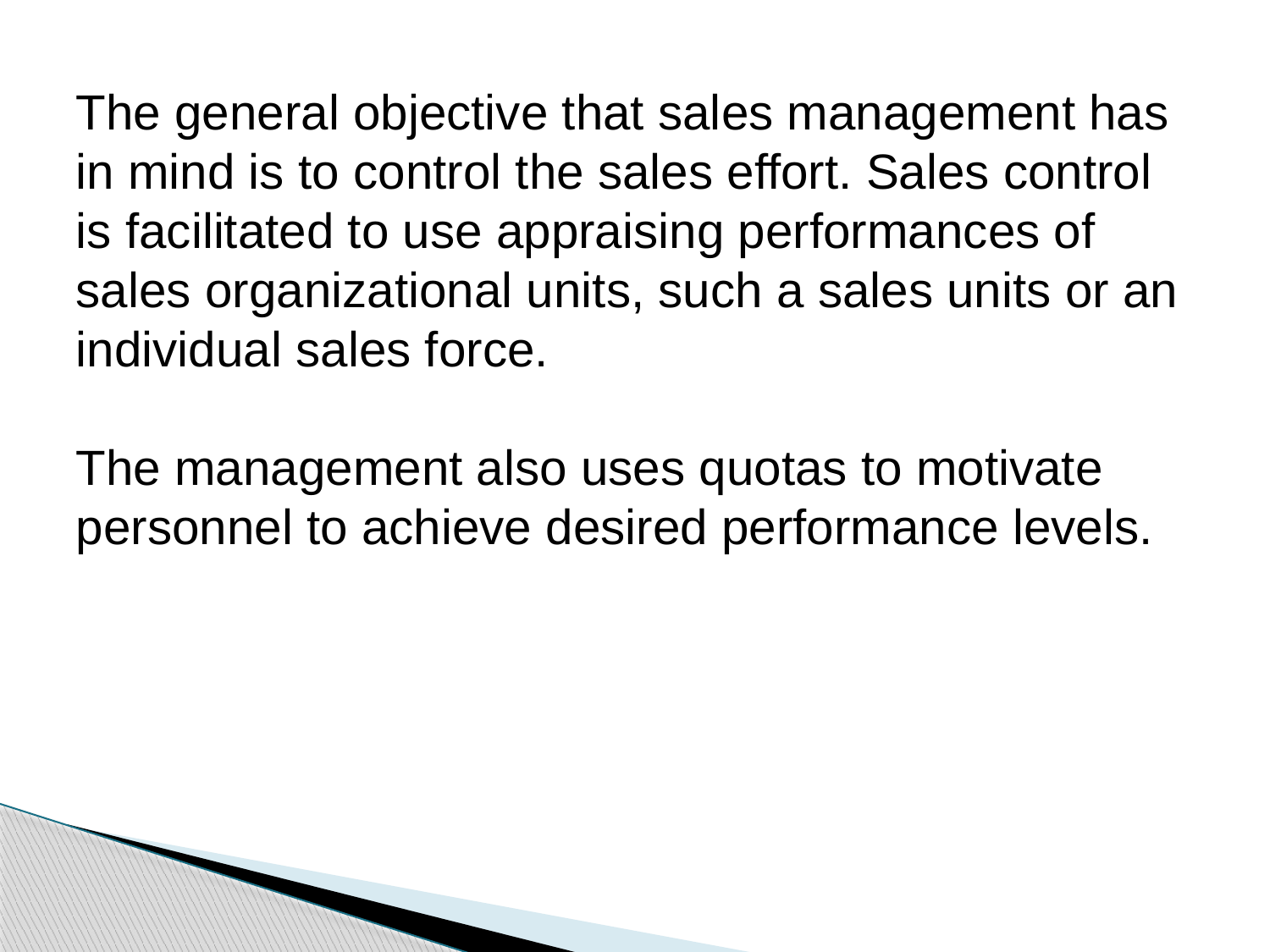

The general objective that sales management has in mind is to control the sales effort. Sales control is facilitated to use appraising performances of sales organizational units, such a sales units or an individual sales force.

The management also uses quotas to motivate personnel to achieve desired performance levels.